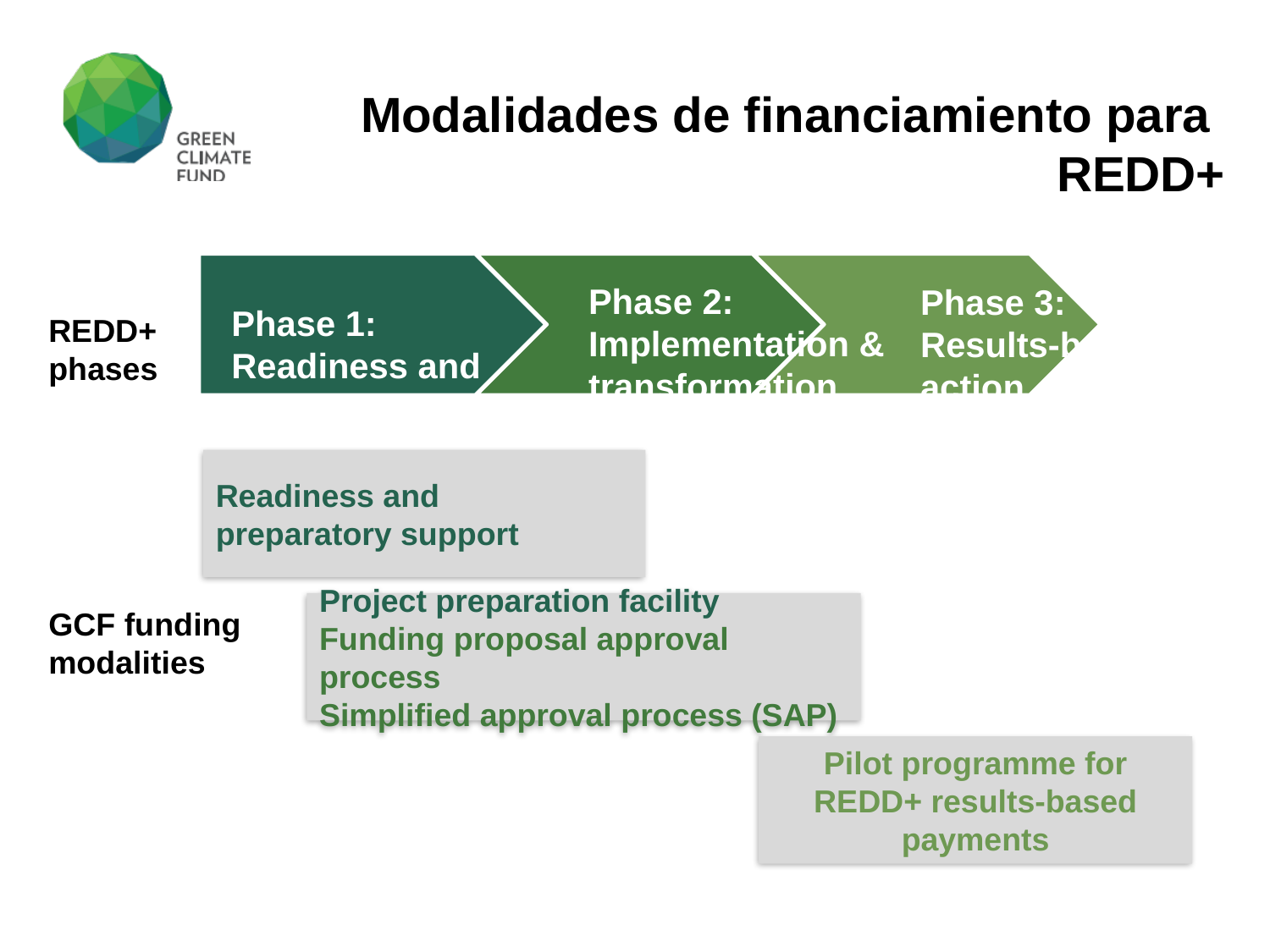

# Modalidades de financiamiento para  REDD+

Phase 2: Implementation & transformation
Phase 3: Results-based action
Phase 1: Readiness and preparation

REDD+ phases
Readiness and
preparatory support
Project preparation facility
Funding proposal approval process
Simplified approval process (SAP)
GCF funding modalities
Pilot programme for REDD+ results-based payments